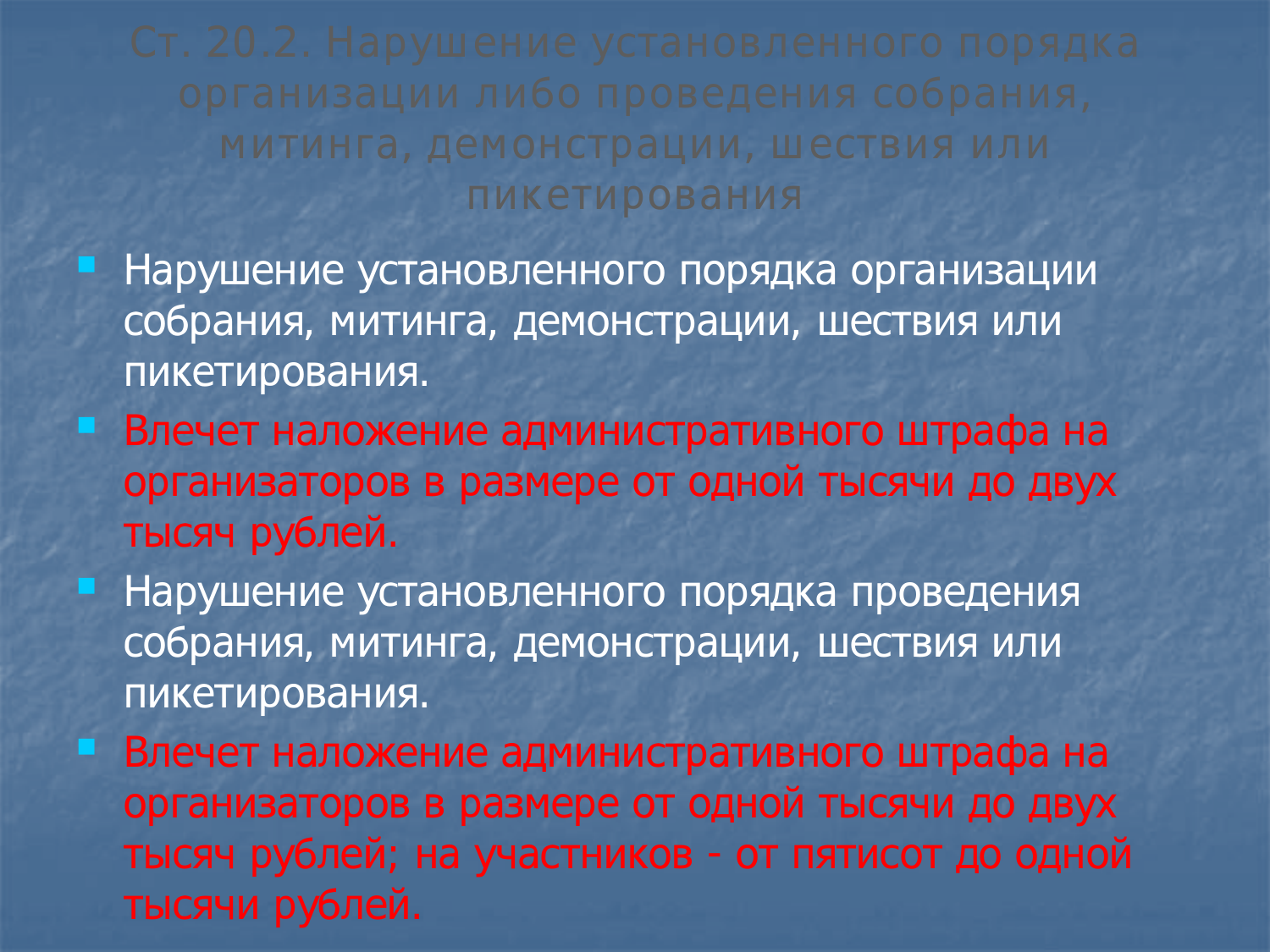

# Ст. 20.2. Нарушение установленного порядка организации либо проведения собрания, митинга, демонстрации, шествия или пикетирования
Нарушение установленного порядка организации собрания, митинга, демонстрации, шествия или пикетирования.
Влечет наложение административного штрафа на организаторов в размере от одной тысячи до двух тысяч рублей.
Нарушение установленного порядка проведения собрания, митинга, демонстрации, шествия или пикетирования.
Влечет наложение административного штрафа на организаторов в размере от одной тысячи до двух тысяч рублей; на участников - от пятисот до одной тысячи рублей.